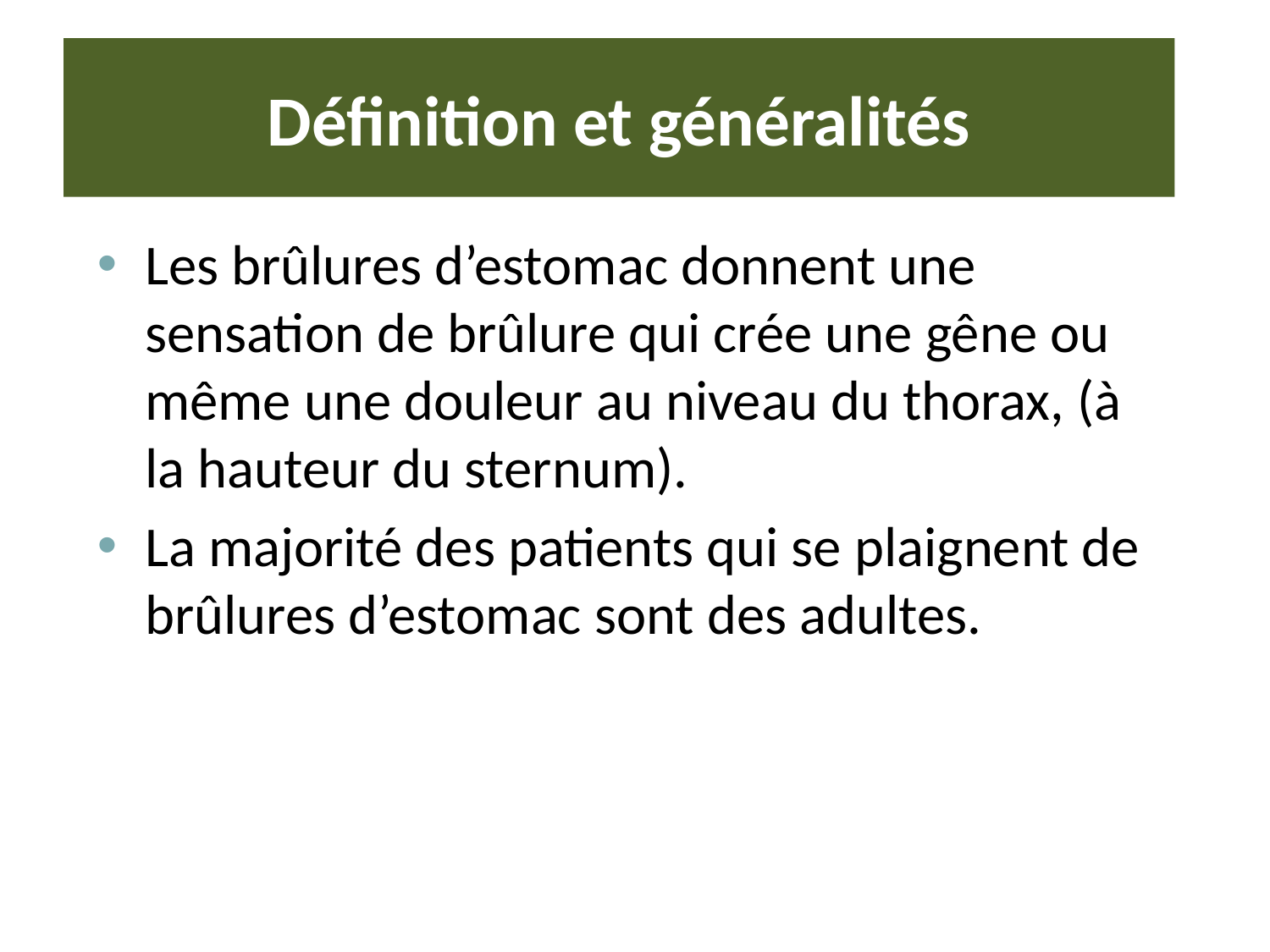

# Définition et généralités
Les brûlures d’estomac donnent une sensation de brûlure qui crée une gêne ou même une douleur au niveau du thorax, (à la hauteur du sternum).
La majorité des patients qui se plaignent de brûlures d’estomac sont des adultes.